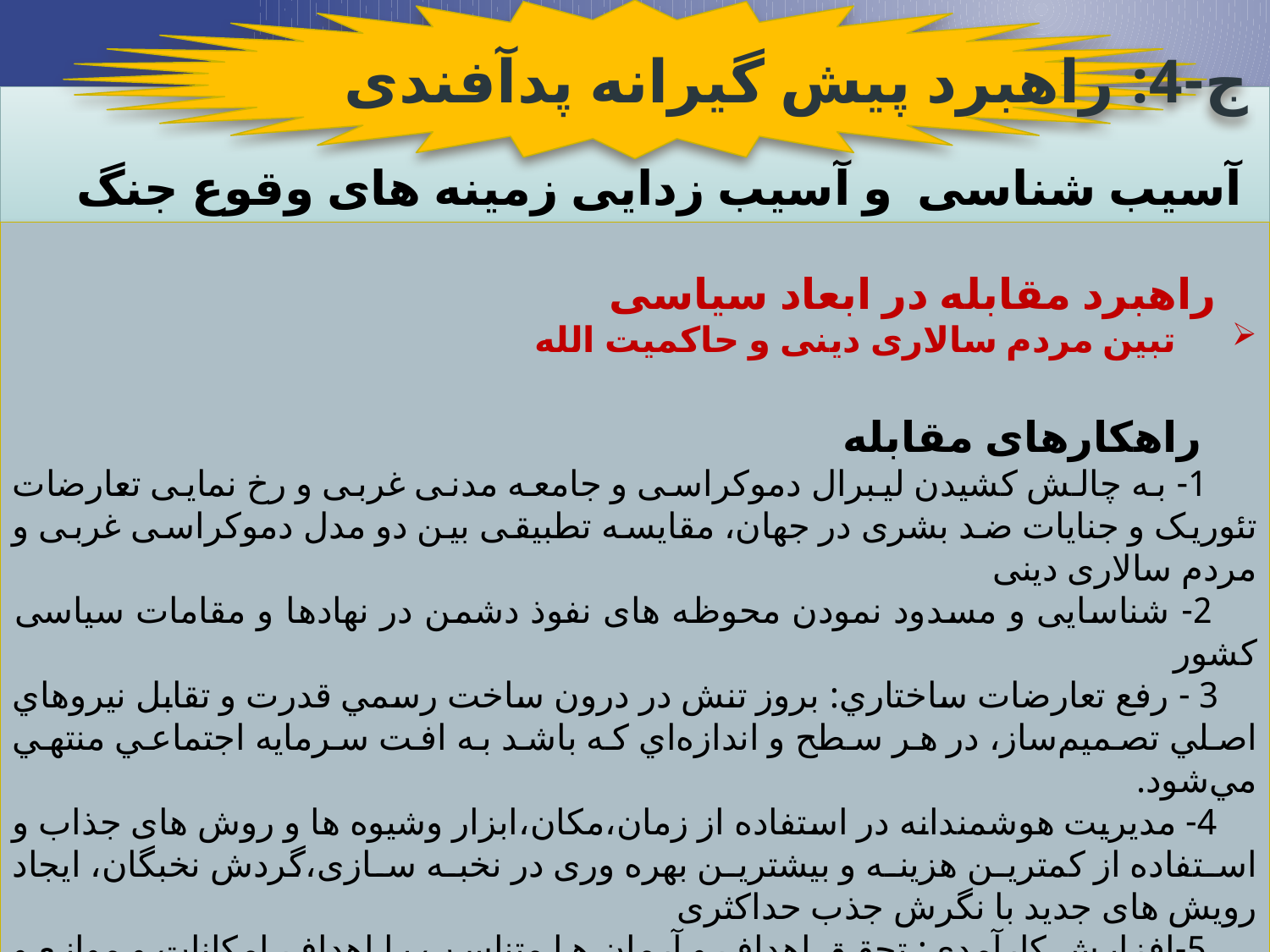

ج-4: راهبرد پیش گیرانه پدآفندی

آسیب شناسی  و آسیب زدایی زمینه های وقوع جنگ نرم

     راهبرد مقابله در ابعاد سیاسی
     تبین مردم سالاری دینی و حاکمیت الله

     راهکارهای مقابله
    1- به چالش کشیدن لیبرال دموکراسی و جامعه مدنی غربی و رخ نمایی تعارضات تئوریک و جنایات ضد بشری در جهان، مقایسه تطبیقی بین دو مدل دموکراسی غربی و مردم سالاری دینی
    2- شناسایی و مسدود نمودن محوظه های نفوذ دشمن در نهادها و مقامات سیاسی کشور
    3 - رفع تعارضات ساختاري: بروز تنش در درون ساخت رسمي قدرت و تقابل نيروهاي اصلي تصميم‌ساز، در هر سطح و اندازه‌اي كه باشد به افت سرمايه اجتماعي منتهي مي‌شود.
    4- مدیریت هوشمندانه در استفاده از زمان،مکان،ابزار وشیوه ها و روش های جذاب و استفاده از کمترین هزینه و بیشترین بهره وری در نخبه سازی،گردش نخبگان، ایجاد رویش های جدید با نگرش جذب حداکثری
   5-افزايش كارآمدي: تحقق اهداف و آرمان ها متناسب با اهداف،امکانات و موانع و آسیب ها  در جامعه انتظاری بجاست.
    6 - كاهش فساد: نفوذ فساد (در انواع مختلف اداري، اقتصادي،سیاسی، فرهنگي و...) به درون ساخت رسمي قدرت، مي‌تواند به زوال سرمايه اجتماعي منجر شود.
    7- تقدیر وسپاس: قدرت سياسي موظف است نسبت به سرمايه‌هاي خود قدردان باشد و بدين ترتيب نيروهاي وفاداري را كه در بحران‌ها، مسئوليت اصلي را به دوش مي‌گيرند، براي خود نگه دارد.